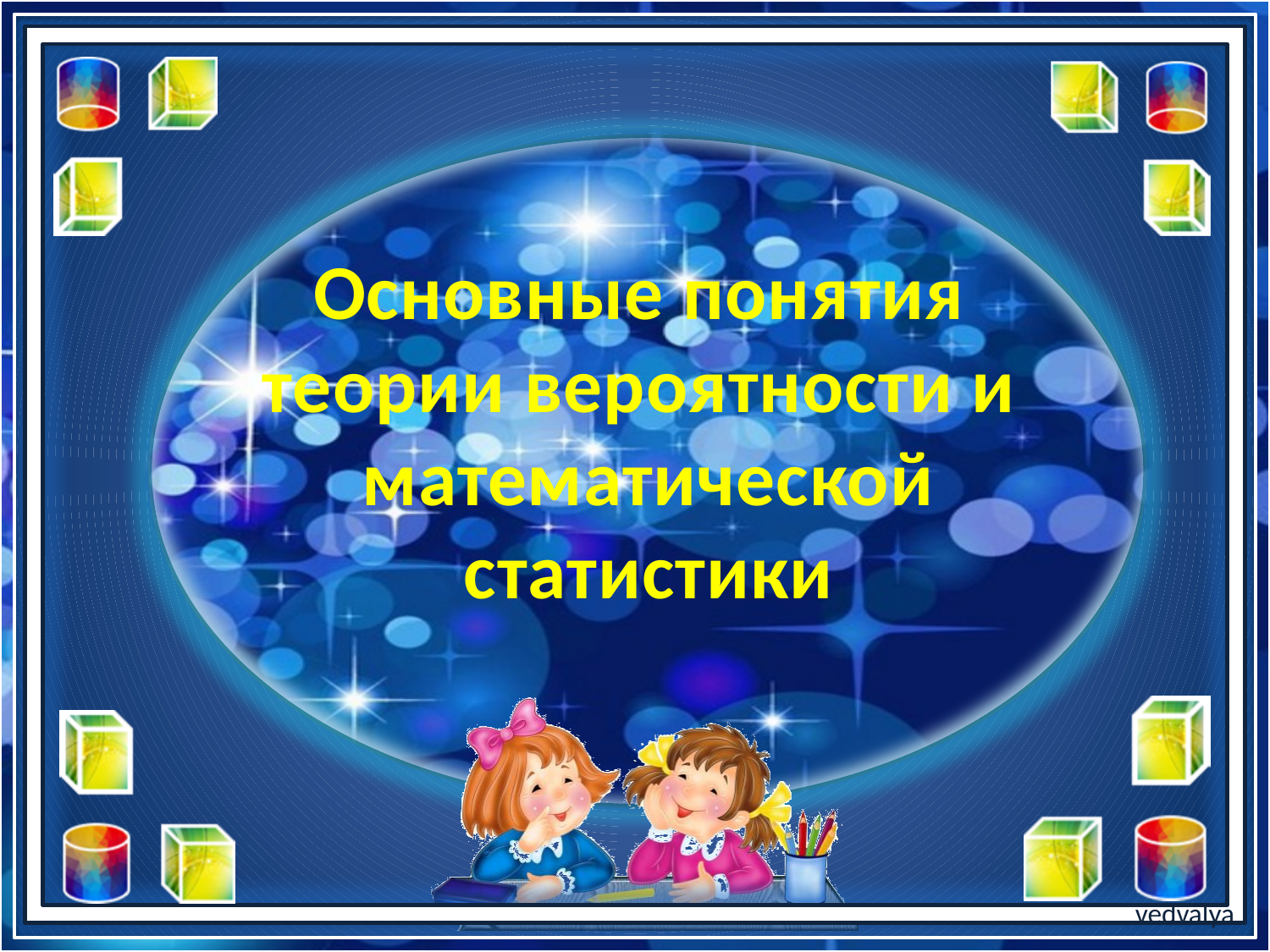

Основные понятия
теории вероятности и
математической статистики